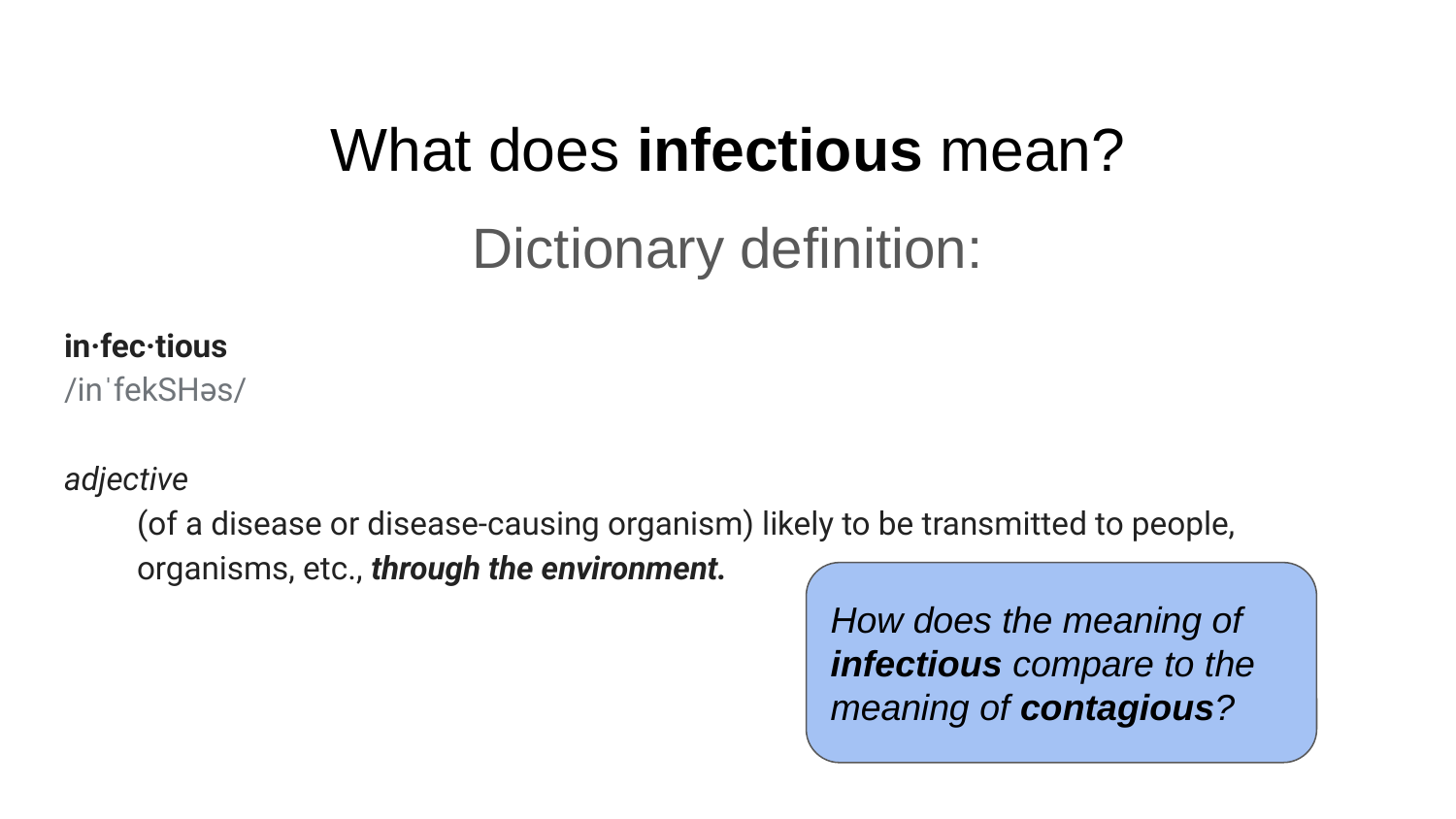

# What does infectious mean?
Dictionary definition:

in·fec·tious
/inˈfekSHəs/

adjective
(of a disease or disease-causing organism) likely to be transmitted to people, organisms, etc., through the environment.

How does the meaning of infectious compare to the meaning of contagious?